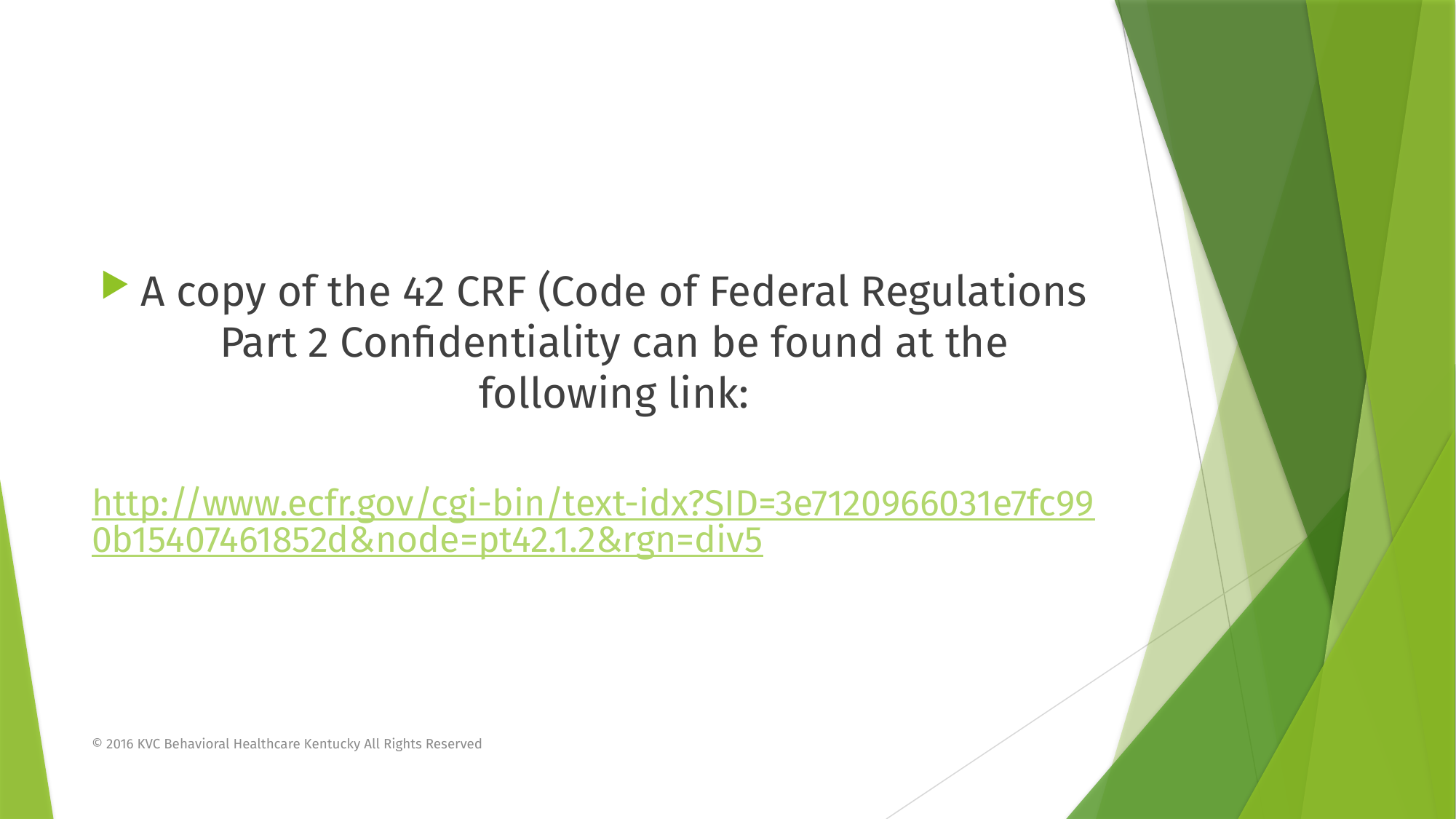

#
A copy of the 42 CRF (Code of Federal Regulations Part 2 Confidentiality can be found at the following link:

http://www.ecfr.gov/cgi-bin/text-idx?SID=3e7120966031e7fc990b15407461852d&node=pt42.1.2&rgn=div5
© 2016 KVC Behavioral Healthcare Kentucky All Rights Reserved